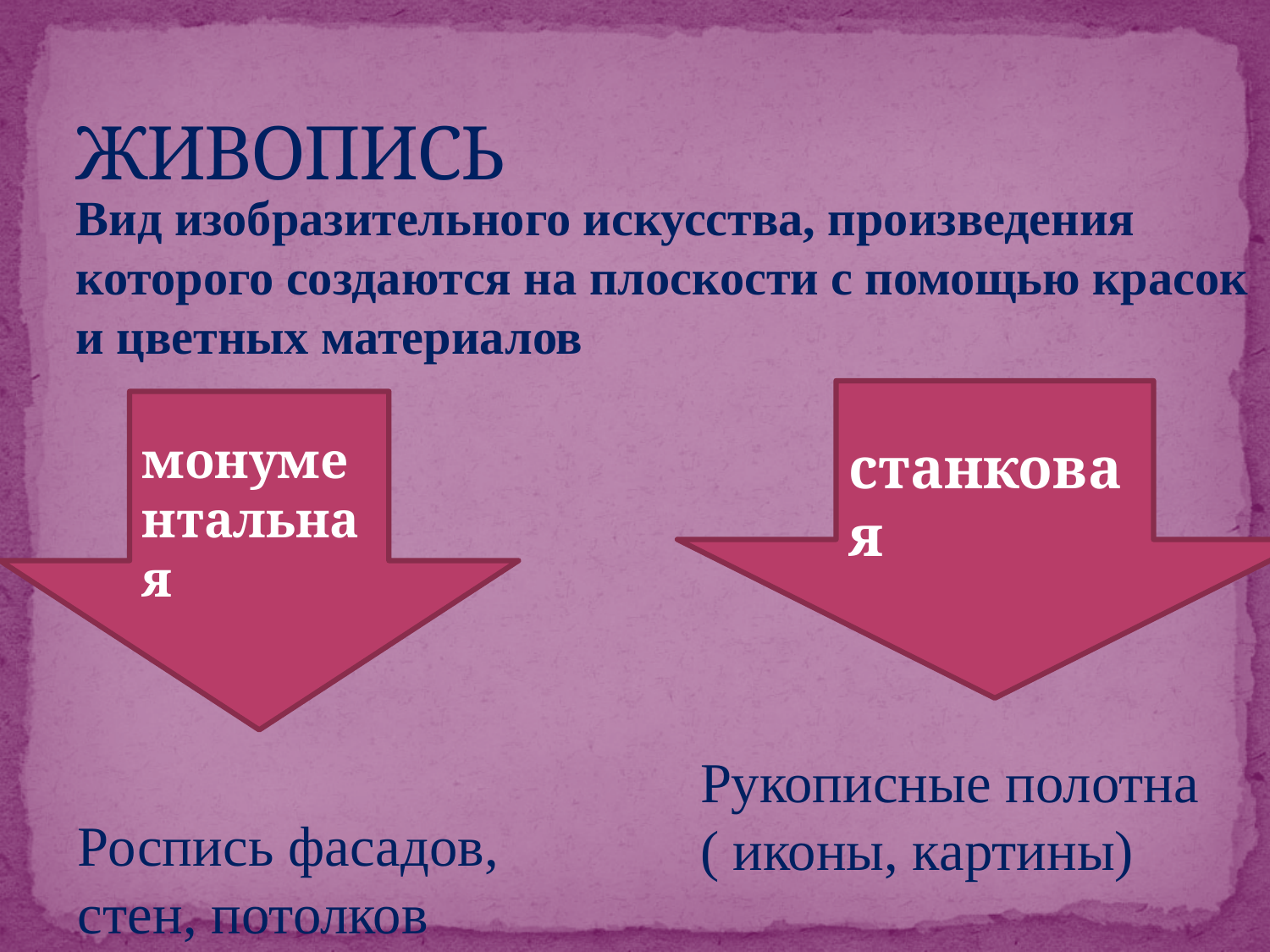

# ЖИВОПИСЬ
Вид изобразительного искусства, произведения которого создаются на плоскости с помощью красок и цветных материалов
станковая
монументальная
Рукописные полотна
( иконы, картины)
Роспись фасадов,
стен, потолков